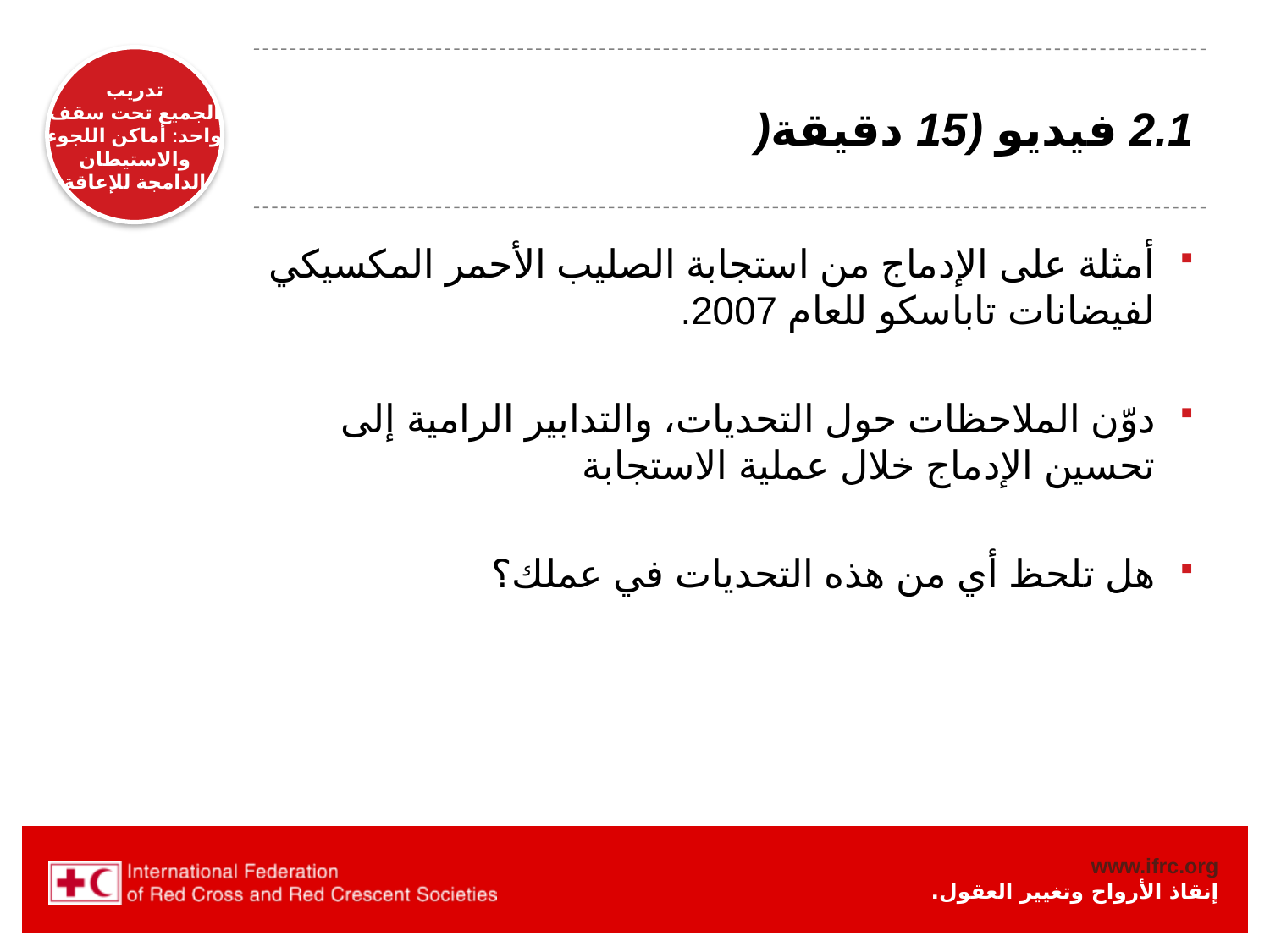

# 2.1 فيديو (15 دقيقة(
أمثلة على الإدماج من استجابة الصليب الأحمر المكسيكي لفيضانات تاباسكو للعام 2007.

دوّن الملاحظات حول التحديات، والتدابير الرامية إلى تحسين الإدماج خلال عملية الاستجابة

هل تلحظ أي من هذه التحديات في عملك؟